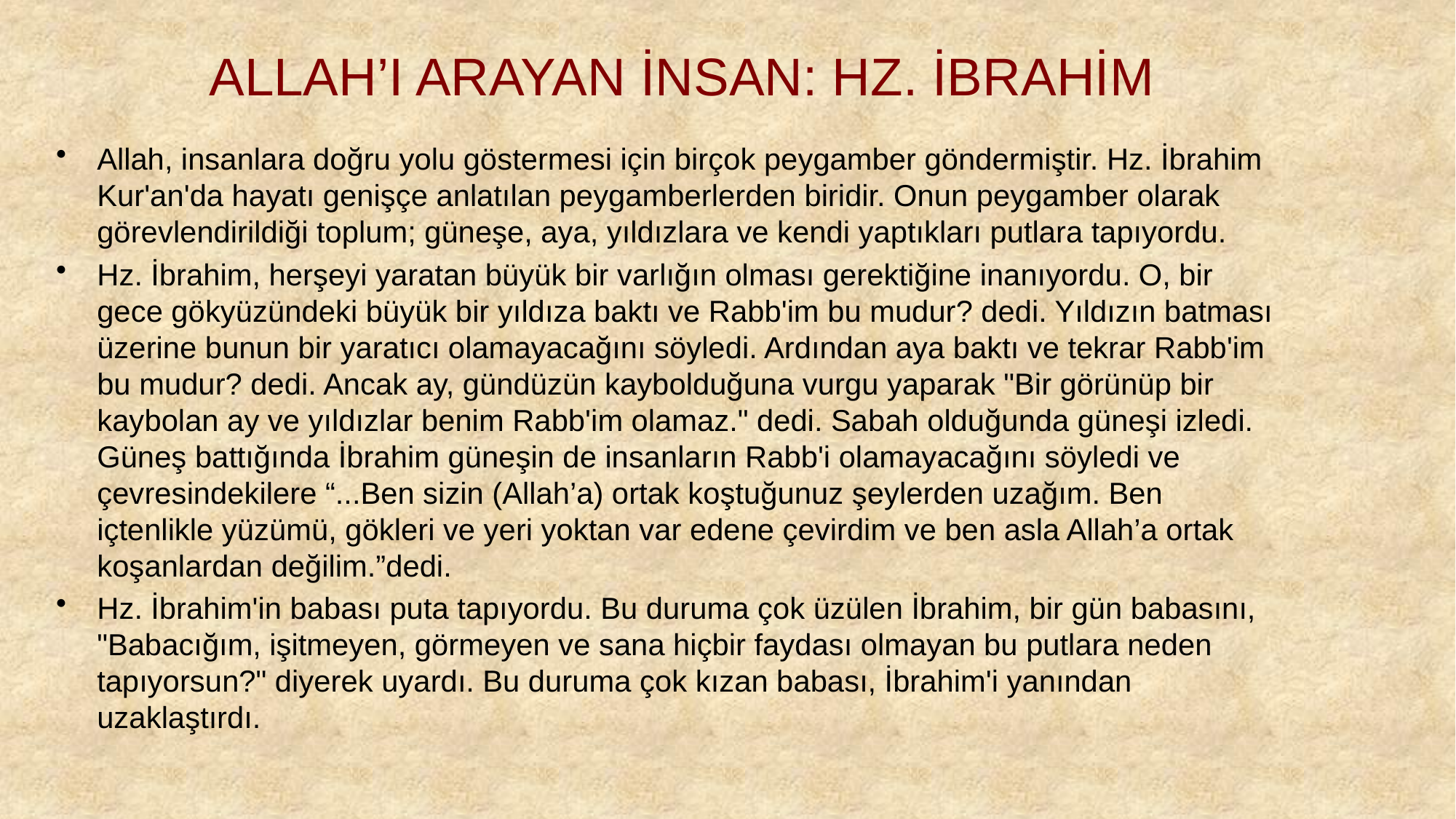

# ALLAH’I ARAYAN İNSAN: HZ. İBRAHİM
Allah, insanlara doğru yolu göstermesi için birçok peygamber göndermiştir. Hz. İbrahim Kur'an'da hayatı genişçe anlatılan peygamberlerden biridir. Onun peygamber olarak görevlendirildiği toplum; güneşe, aya, yıldızlara ve kendi yaptıkları putlara tapıyordu.
Hz. İbrahim, herşeyi yaratan büyük bir varlığın olması gerektiğine inanıyordu. O, bir gece gökyüzündeki büyük bir yıldıza baktı ve Rabb'im bu mudur? dedi. Yıldızın batması üzerine bunun bir yaratıcı olamayacağını söyledi. Ardından aya baktı ve tekrar Rabb'im bu mudur? dedi. Ancak ay, gündüzün kaybolduğuna vurgu yaparak "Bir görünüp bir kaybolan ay ve yıldızlar benim Rabb'im olamaz." dedi. Sabah olduğunda güneşi izledi. Güneş battığında İbrahim güneşin de insanların Rabb'i olamayacağını söyledi ve çevresindekilere “...Ben sizin (Allah’a) ortak koştuğunuz şeylerden uzağım. Ben içtenlikle yüzümü, gökleri ve yeri yoktan var edene çevirdim ve ben asla Allah’a ortak koşanlardan değilim.”dedi.
Hz. İbrahim'in babası puta tapıyordu. Bu duruma çok üzülen İbrahim, bir gün babasını, "Babacığım, işitmeyen, görmeyen ve sana hiçbir faydası olmayan bu putlara neden tapıyorsun?" diyerek uyardı. Bu duruma çok kızan babası, İbrahim'i yanından uzaklaştırdı.